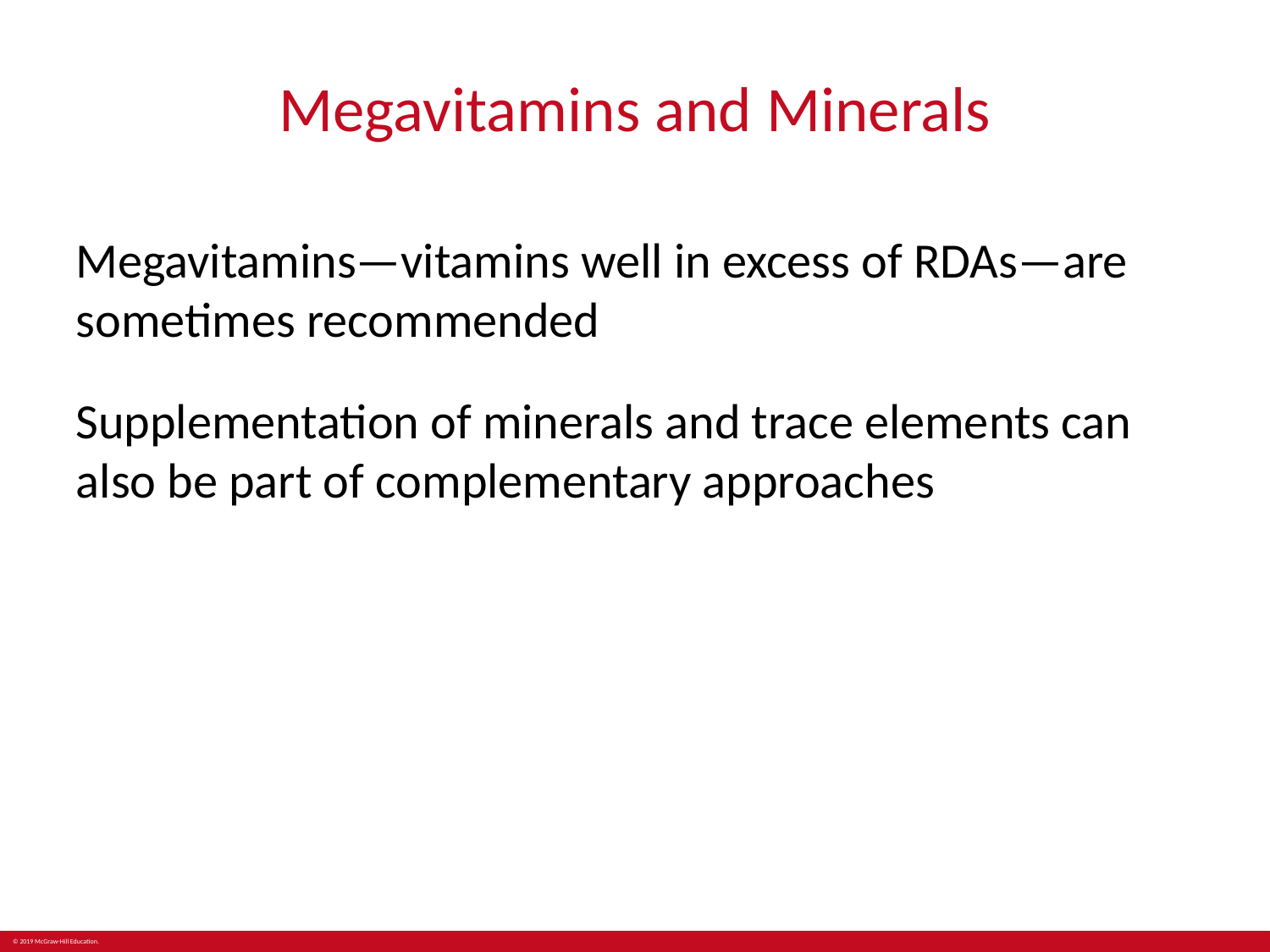

# Megavitamins and Minerals
Megavitamins—vitamins well in excess of RDAs—are sometimes recommended
Supplementation of minerals and trace elements can also be part of complementary approaches